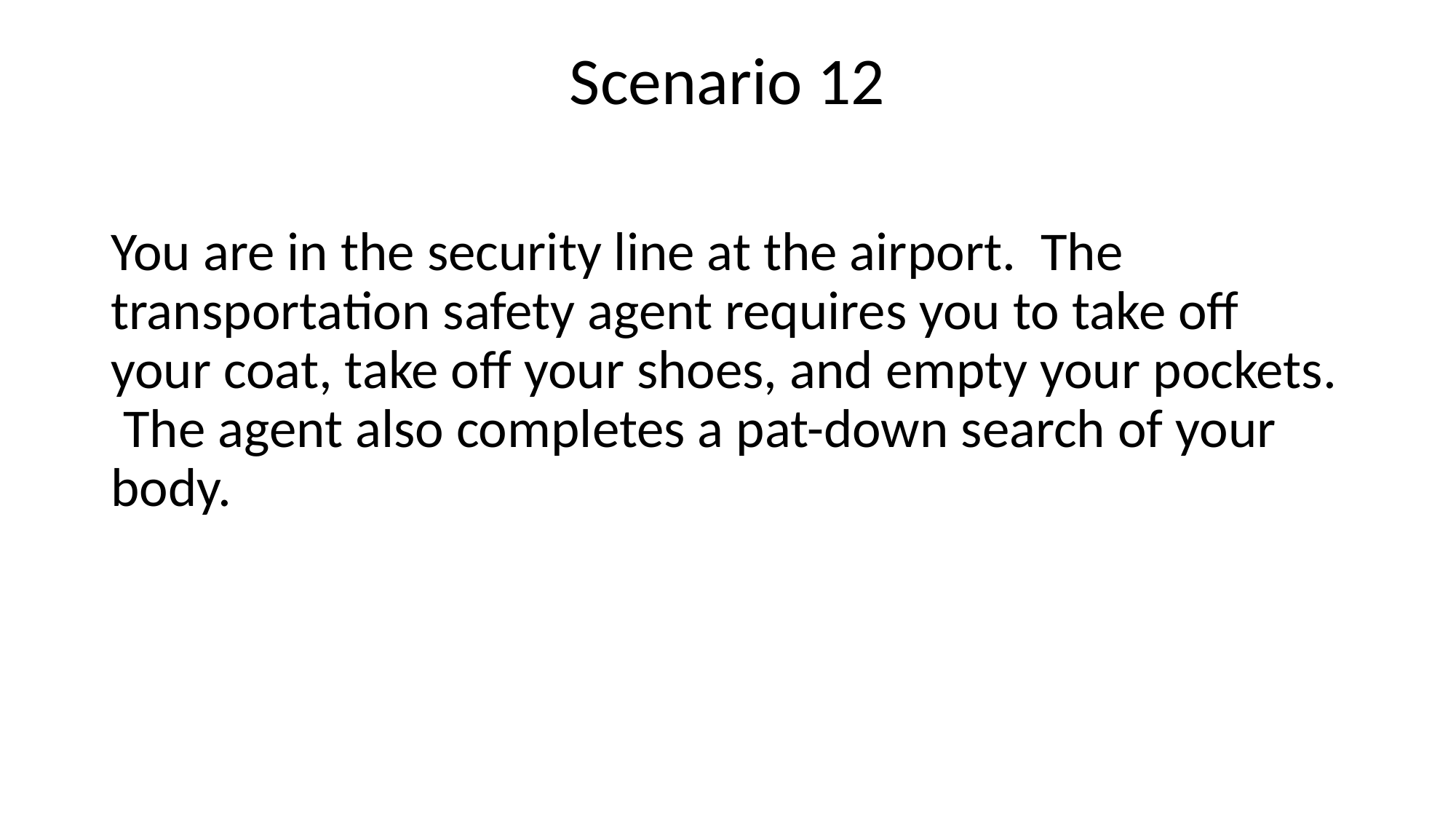

# Scenario 12
You are in the security line at the airport.  The transportation safety agent requires you to take off your coat, take off your shoes, and empty your pockets.  The agent also completes a pat-down search of your body.